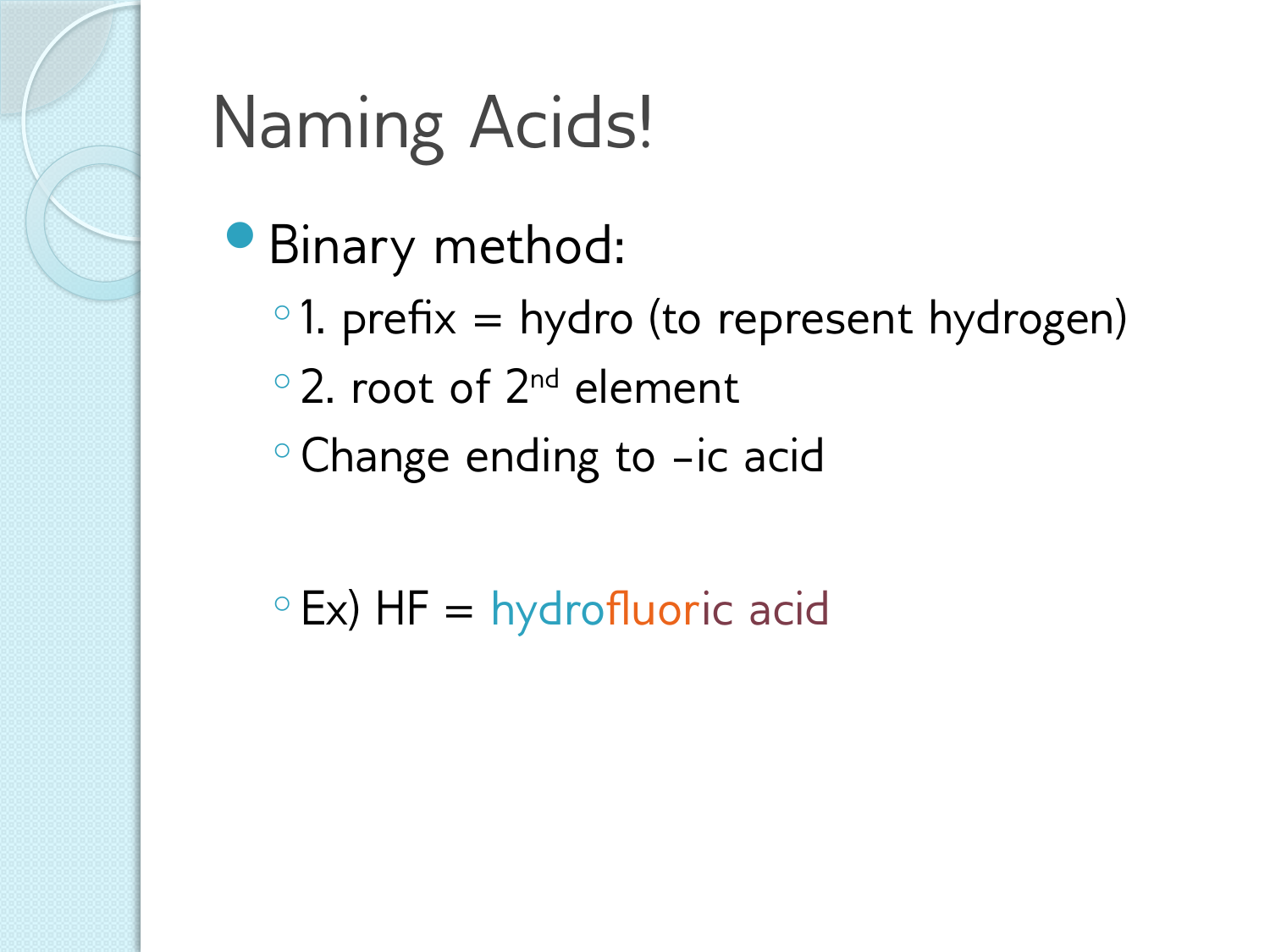

# Naming Acids!
Binary method:
1. prefix = hydro (to represent hydrogen)
2. root of 2nd element
Change ending to –ic acid

Ex) HF = hydrofluoric acid